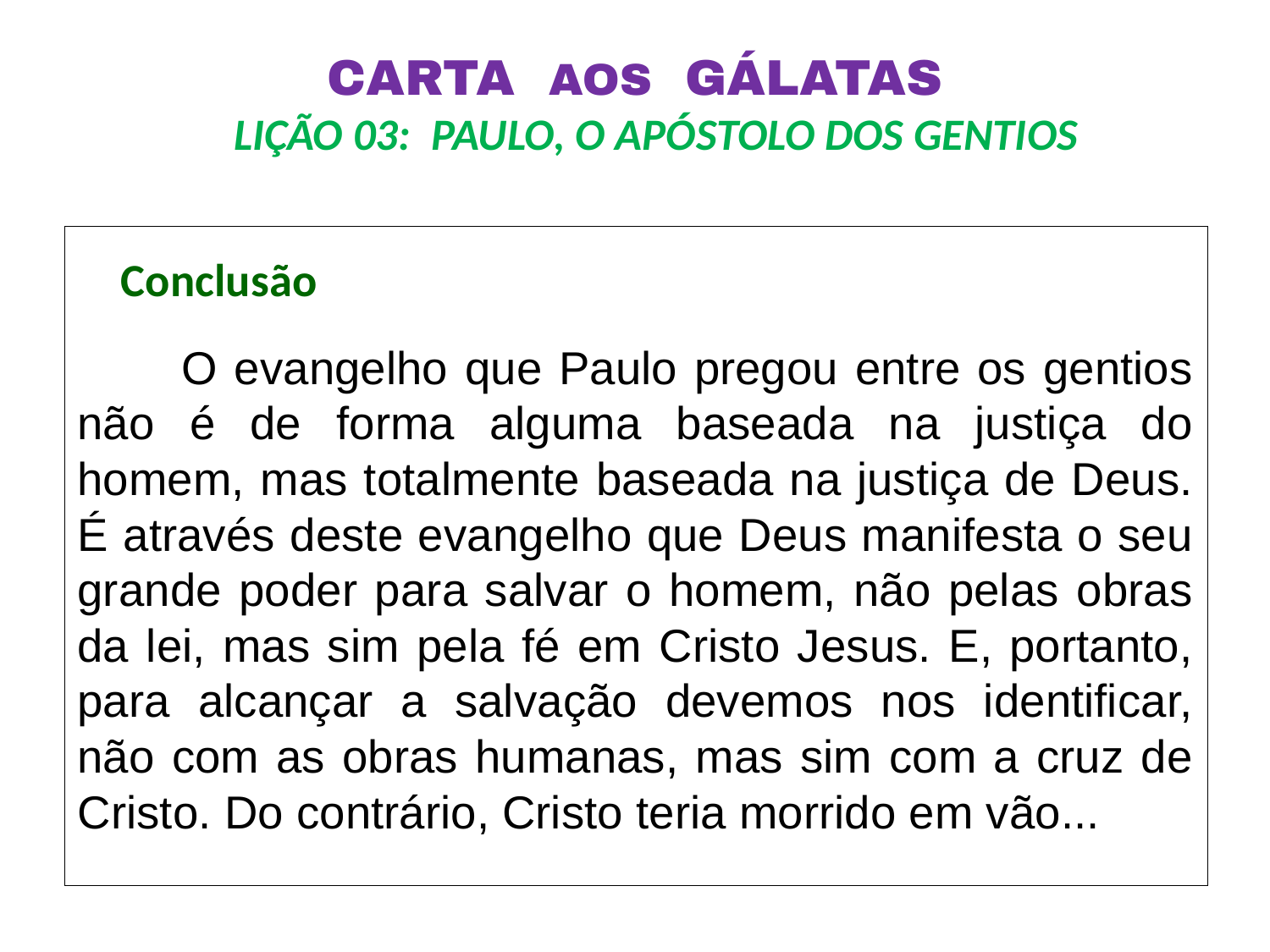

# CARTA  AOS  GÁLATAS LIÇÃO 03:  PAULO, O APÓSTOLO DOS GENTIOS
   Conclusão

	O evangelho que Paulo pregou entre os gentios não é de forma alguma baseada na justiça do homem, mas totalmente baseada na justiça de Deus. É através deste evangelho que Deus manifesta o seu grande poder para salvar o homem, não pelas obras da lei, mas sim pela fé em Cristo Jesus. E, portanto, para alcançar a salvação devemos nos identificar, não com as obras humanas, mas sim com a cruz de Cristo. Do contrário, Cristo teria morrido em vão...